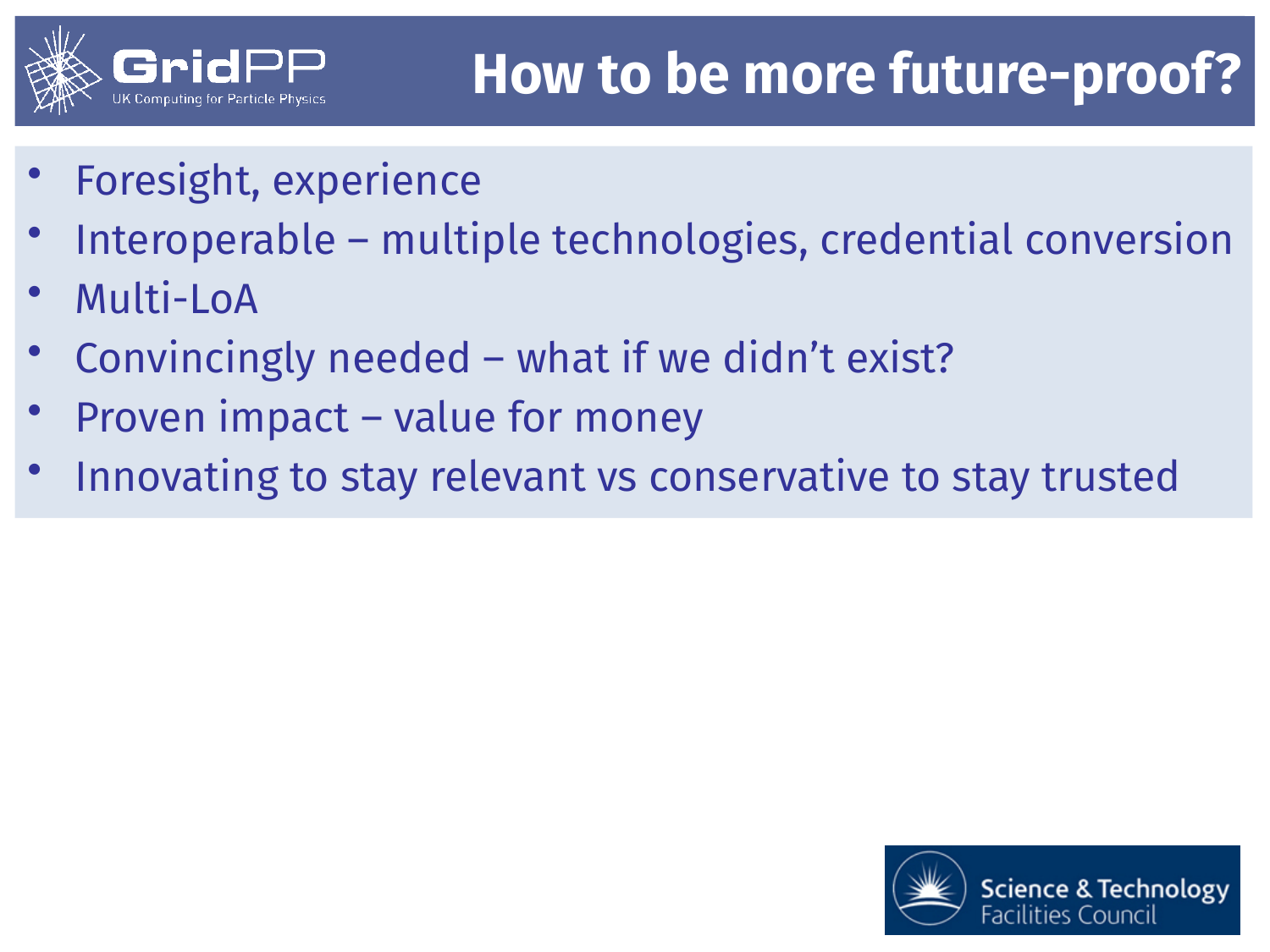

# How to be more future-proof?
Foresight, experience
Interoperable – multiple technologies, credential conversion
Multi-LoA
Convincingly needed – what if we didn’t exist?
Proven impact – value for money
Innovating to stay relevant vs conservative to stay trusted